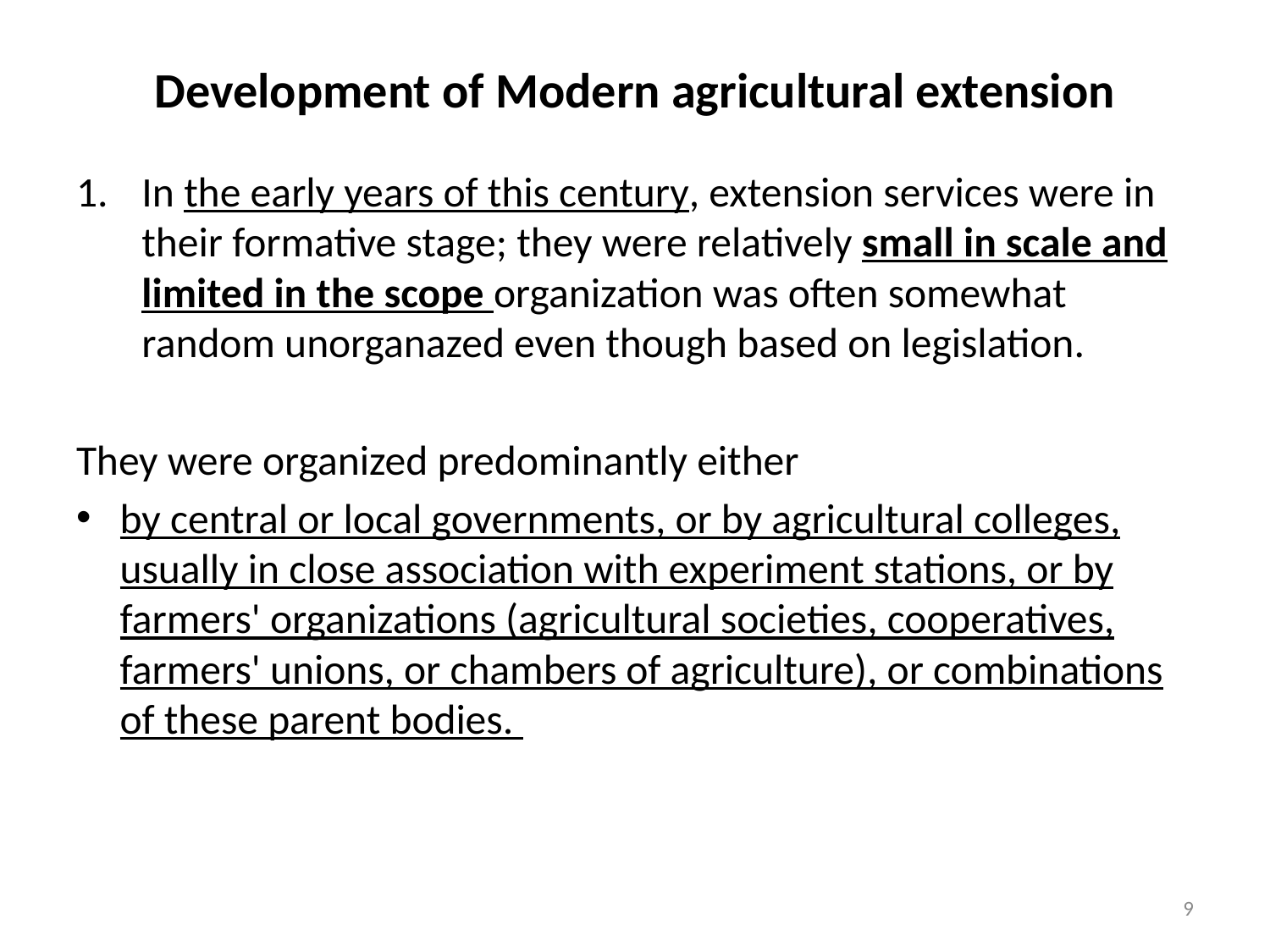

# Development of Modern agricultural extension
In the early years of this century, extension services were in their formative stage; they were relatively small in scale and limited in the scope organization was often somewhat random unorganazed even though based on legislation.

They were organized predominantly either
by central or local governments, or by agricultural colleges, usually in close association with experiment stations, or by farmers' organizations (agricultural societies, cooperatives, farmers' unions, or chambers of agriculture), or combinations of these parent bodies.

9